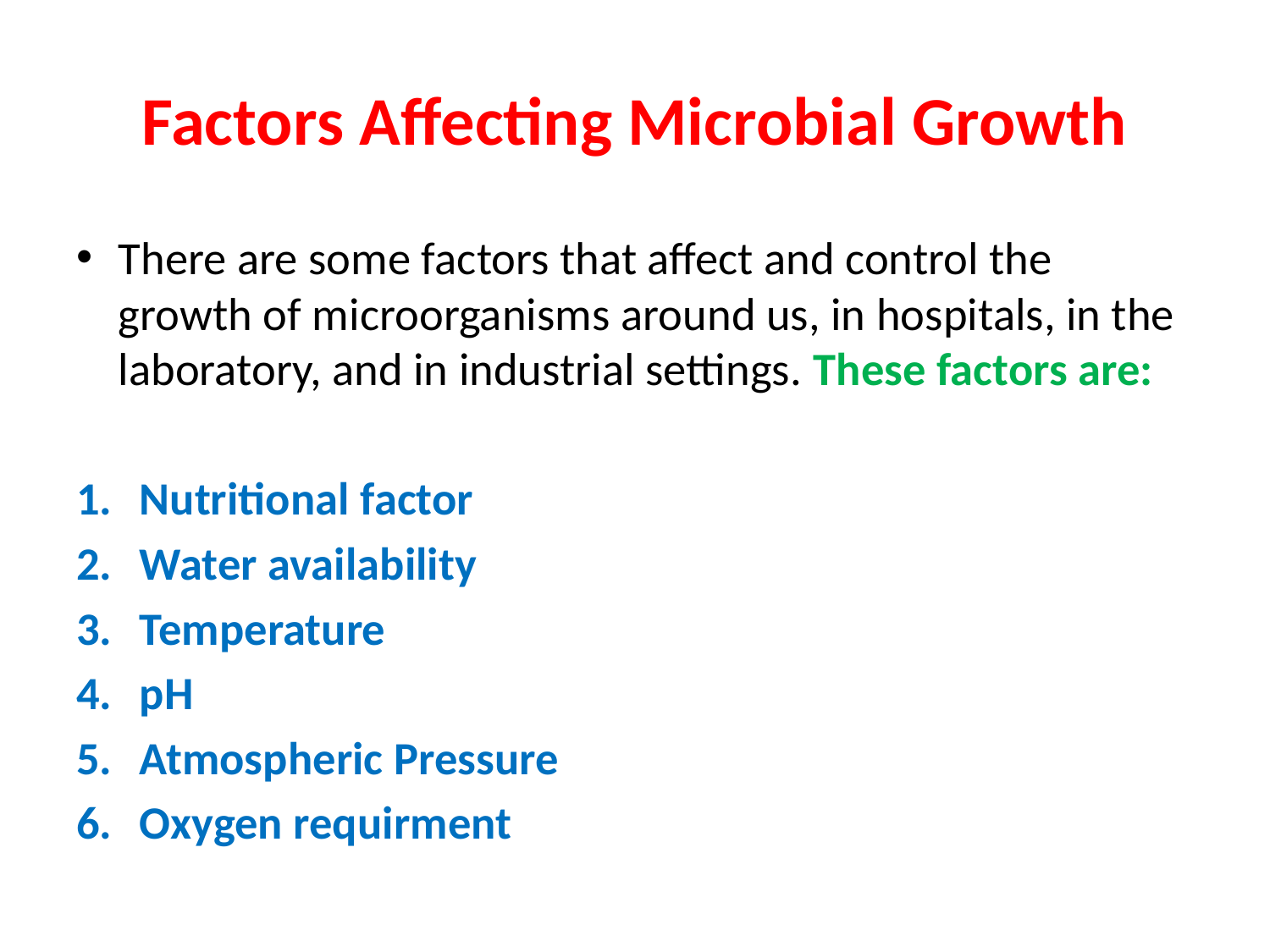

# Factors Affecting Microbial Growth
There are some factors that affect and control the growth of microorganisms around us, in hospitals, in the laboratory, and in industrial settings. These factors are:

Nutritional factor
Water availability
Temperature
pH
Atmospheric Pressure
Oxygen requirment